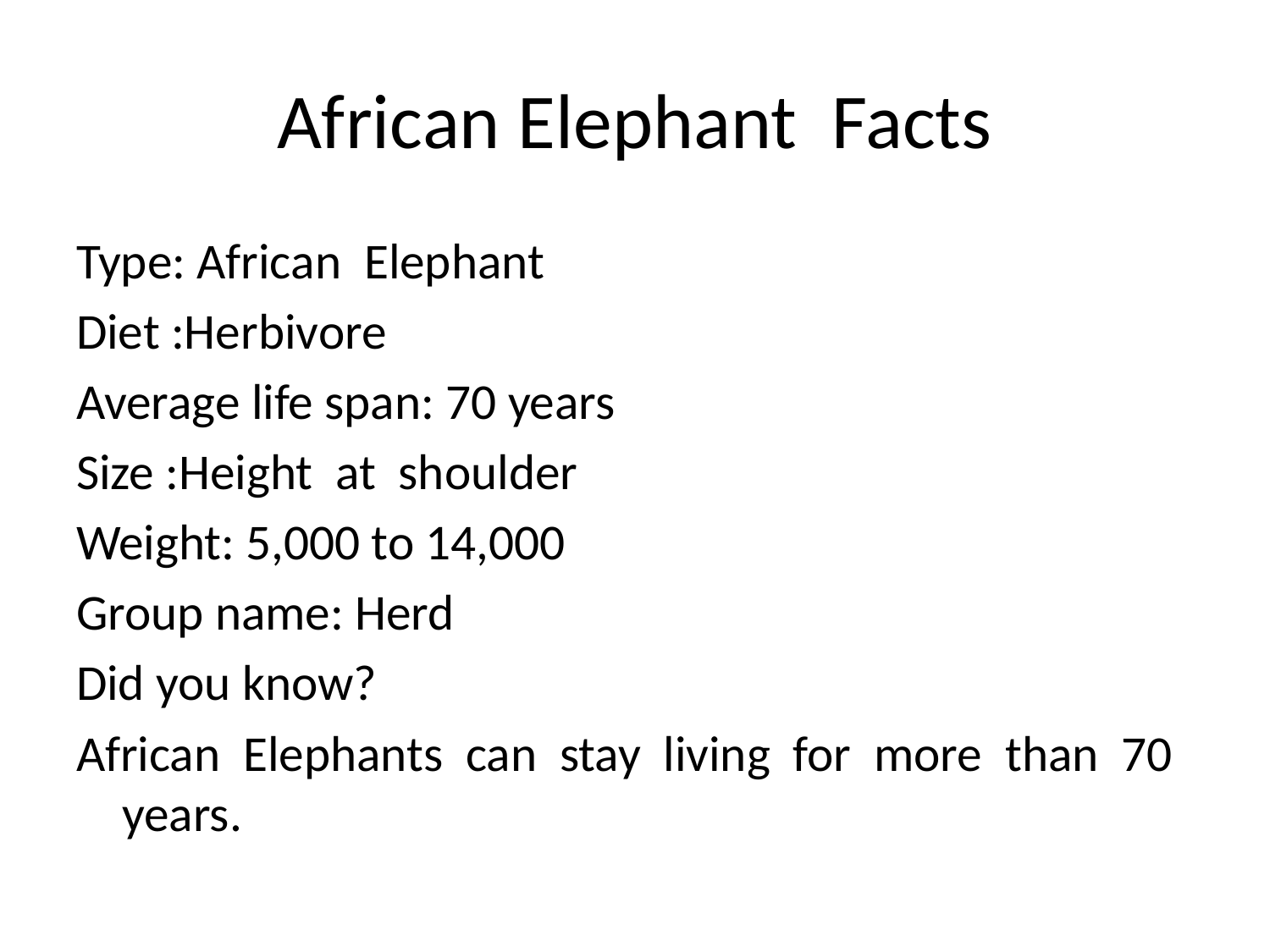

# African Elephant  Facts
Type: African  Elephant
Diet :Herbivore
Average life span: 70 years
Size :Height  at  shoulder
Weight: 5,000 to 14,000
Group name: Herd
Did you know?
African  Elephants  can  stay  living  for  more  than  70  years.